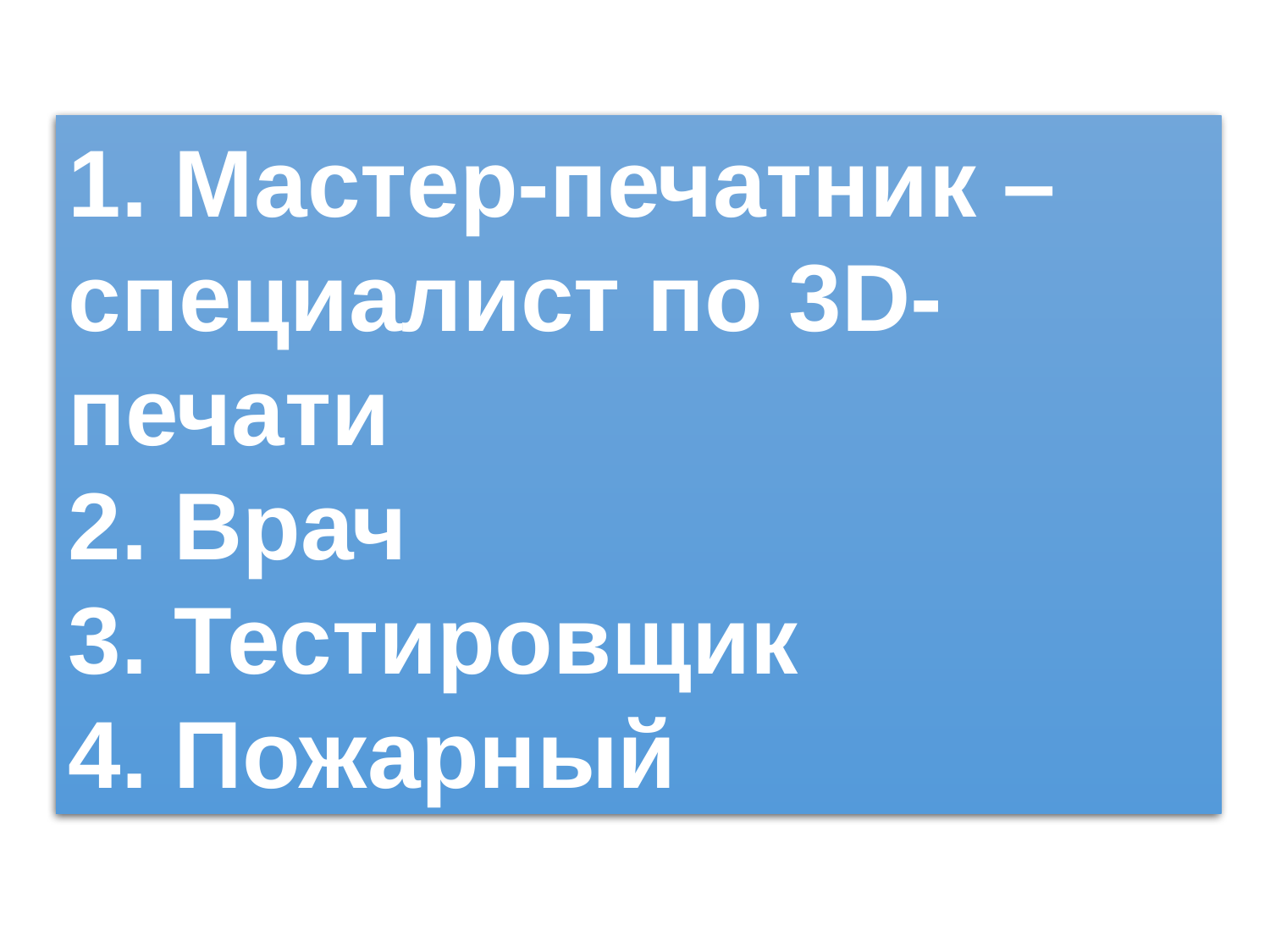

1. Мастер-печатник – специалист по 3D-печати
2. Врач
3. Тестировщик
4. Пожарный